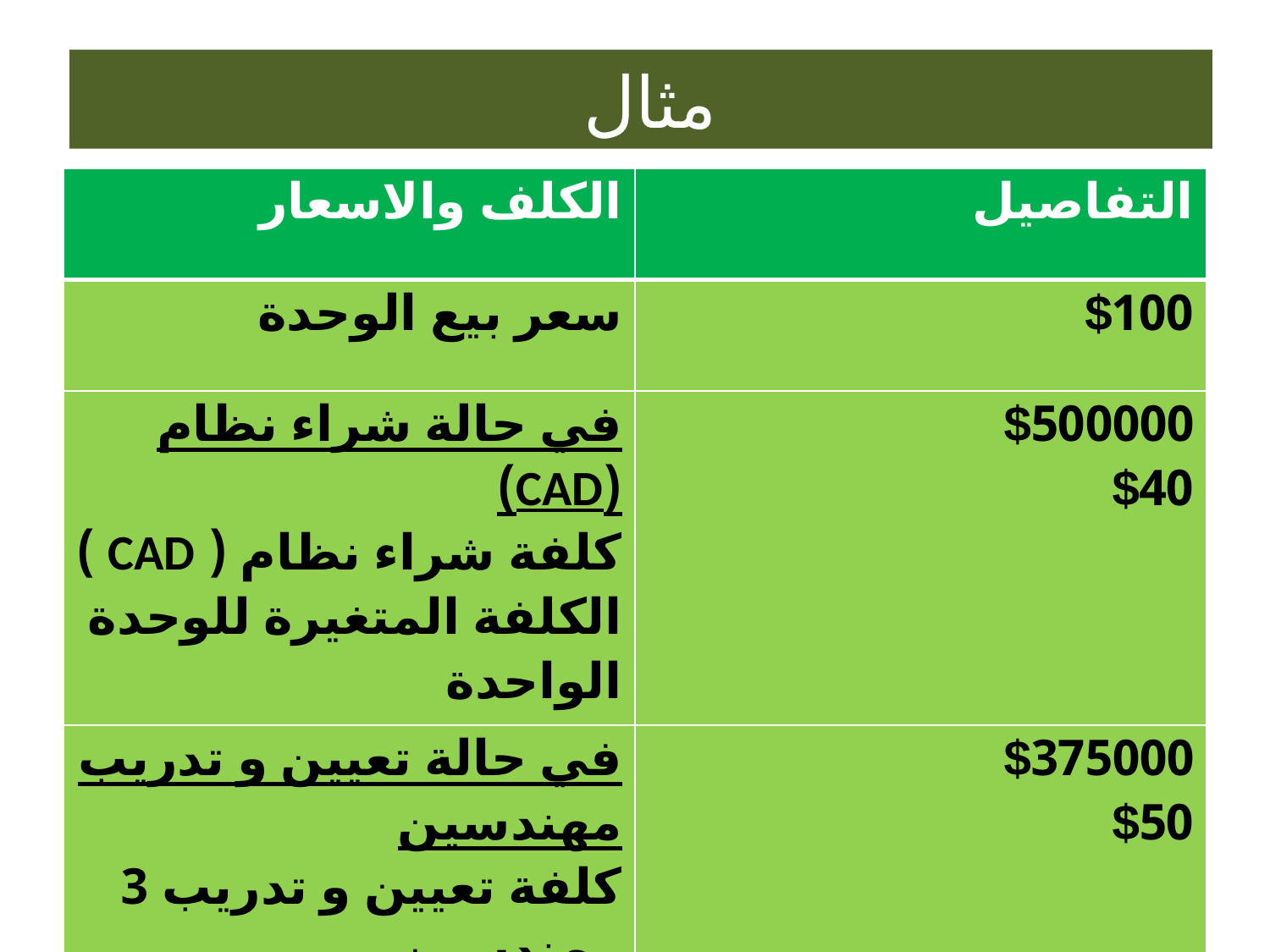

# مثال
| الكلف والاسعار | التفاصيل |
| --- | --- |
| سعر بيع الوحدة | $100 |
| في حالة شراء نظام (CAD) كلفة شراء نظام ( CAD ) الكلفة المتغيرة للوحدة الواحدة | $500000 $40 |
| في حالة تعيين و تدريب مهندسين كلفة تعيين و تدريب 3 مهندسين الكلفة المتغيرة للوحدة الواحدة | $375000 $50 |